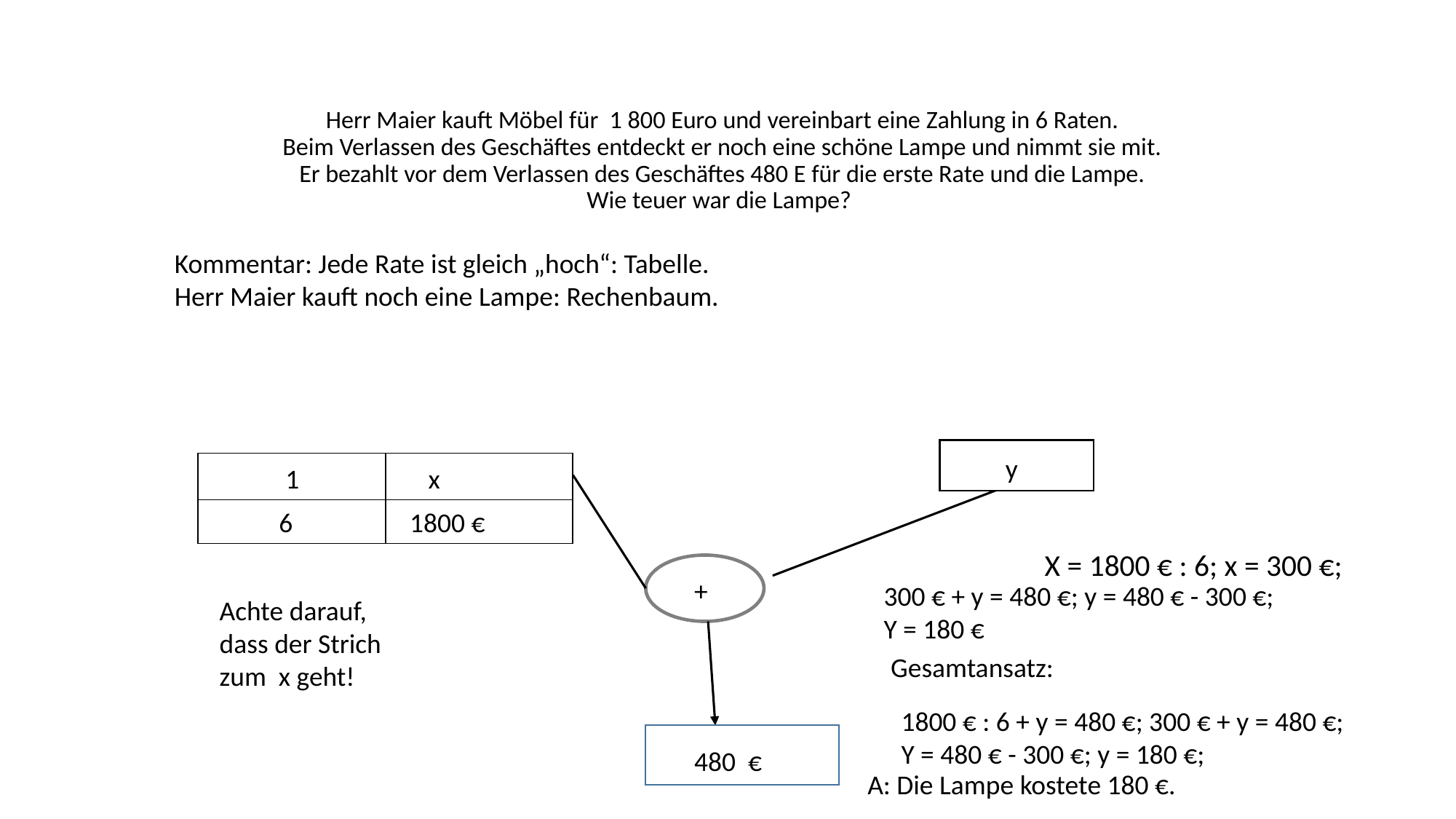

# Herr Maier kauft Möbel für  1 800 Euro und vereinbart eine Zahlung in 6 Raten. Beim Verlassen des Geschäftes entdeckt er noch eine schöne Lampe und nimmt sie mit. Er bezahlt vor dem Verlassen des Geschäftes 480 E für die erste Rate und die Lampe. Wie teuer war die Lampe?
Kommentar: Jede Rate ist gleich „hoch“: Tabelle.
Herr Maier kauft noch eine Lampe: Rechenbaum.

y
|  |  |
| --- | --- |
|  |  |
x
1
6
1800 €
X = 1800 € : 6; x = 300 €;

+
300 € + y = 480 €; y = 480 € - 300 €;
Y = 180 €
Achte darauf, dass der Strich zum  x geht!
Gesamtansatz:
1800 € : 6 + y = 480 €; 300 € + y = 480 €;
Y = 480 € - 300 €; y = 180 €;

480  €
A: Die Lampe kostete 180 €.